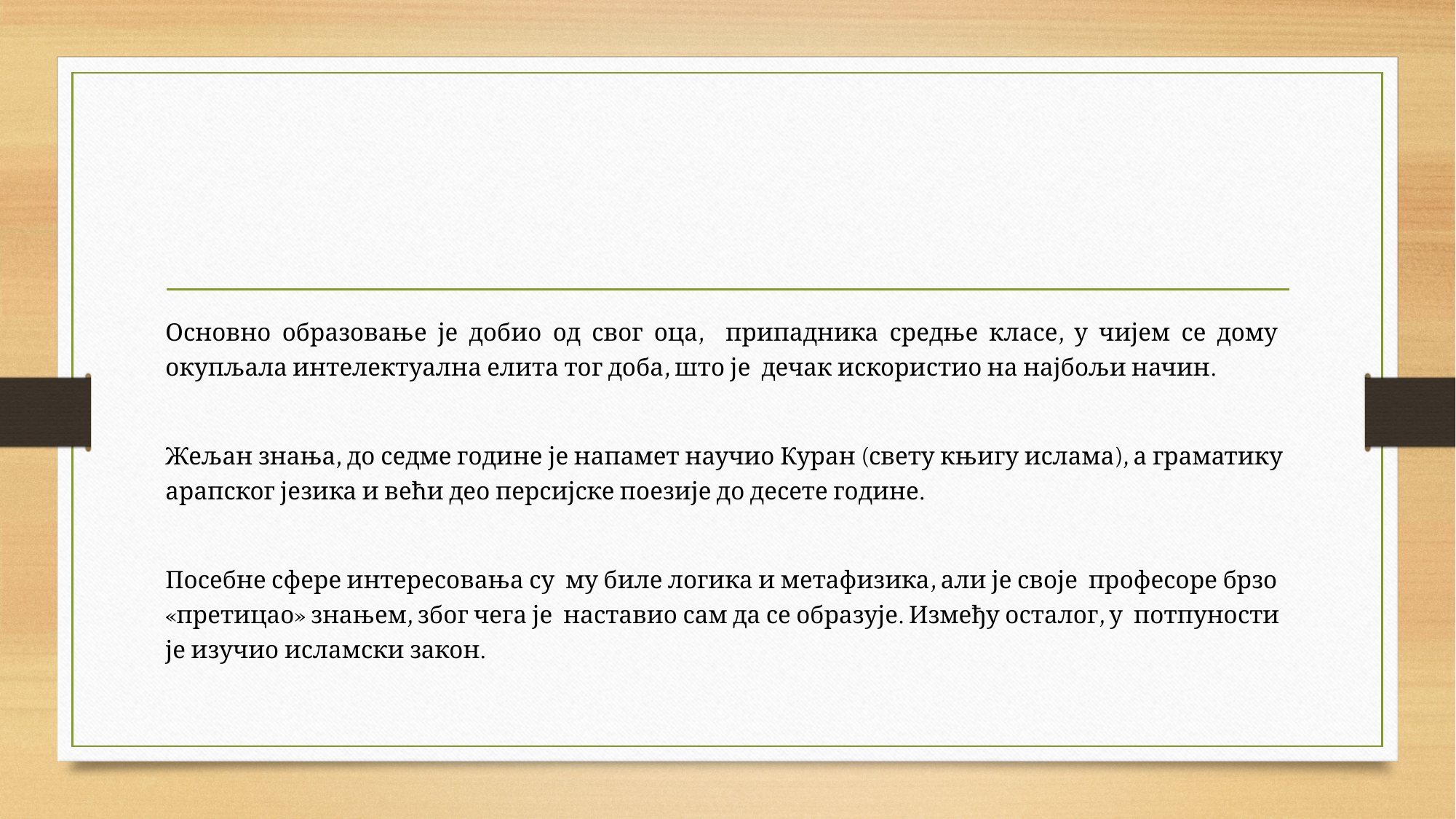

Основно образовање је добио од свог оца,  припадника средње класе, у чијем се дому  окупљала интелектуална елита тог доба, што је  дечак искористио на најбољи начин.

Жељан знања, до седме године је напамет научио Куран (свету књигу ислама), а граматику  арапског језика и већи део персијске поезије до десете године.

Посебне сфере интересовања су  му биле логика и метафизика, али је своје  професоре брзо «претицао» знањем, због чега је  наставио сам да се образује. Између осталог, у  потпуности је изучио исламски закон.